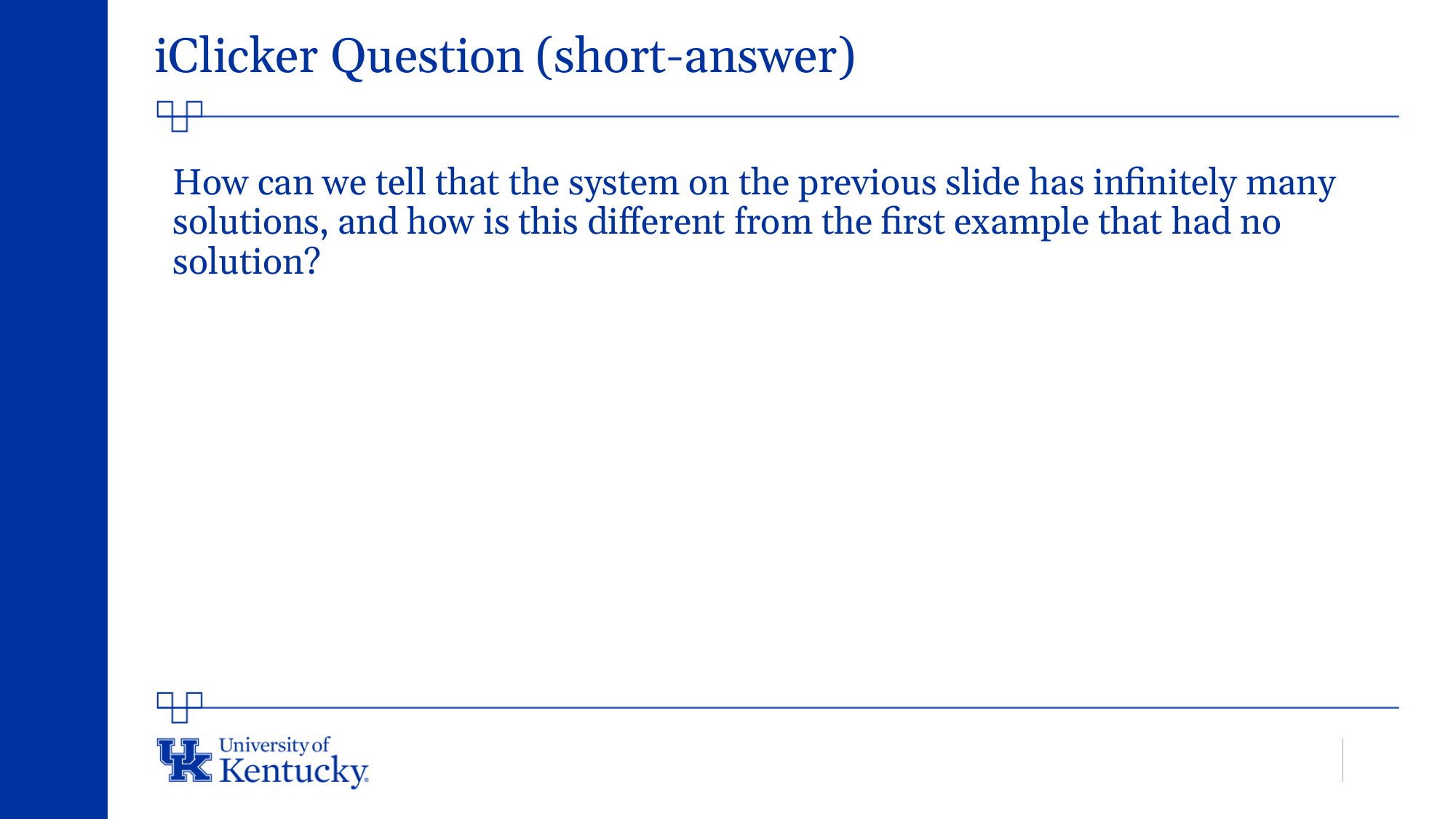

# iClicker Question (short-answer)
How can we tell that the system on the previous slide has infinitely many solutions, and how is this different from the first example that had no solution?